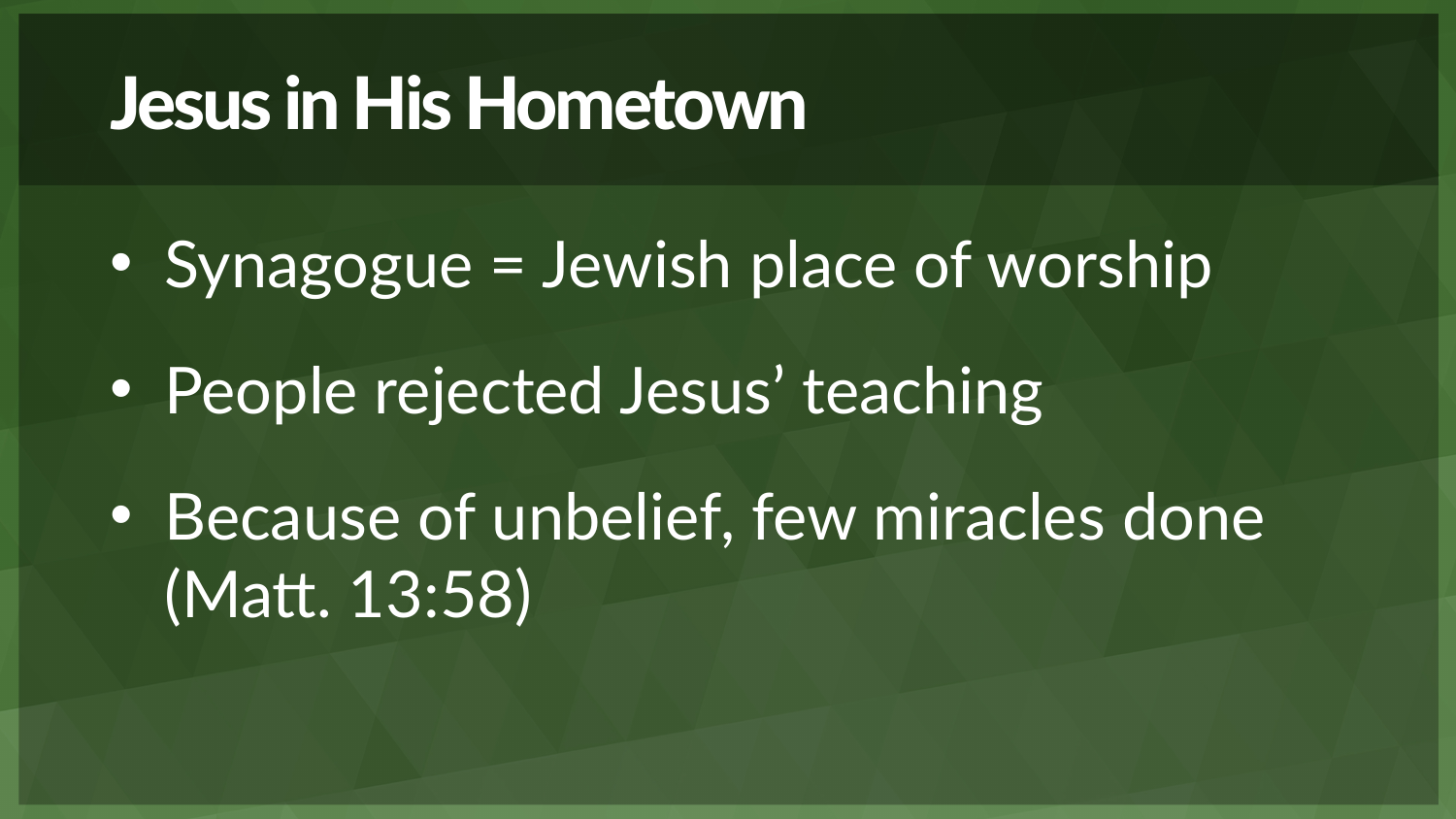

# Jesus in His Hometown
Synagogue = Jewish place of worship
People rejected Jesus’ teaching
Because of unbelief, few miracles done (Matt. 13:58)